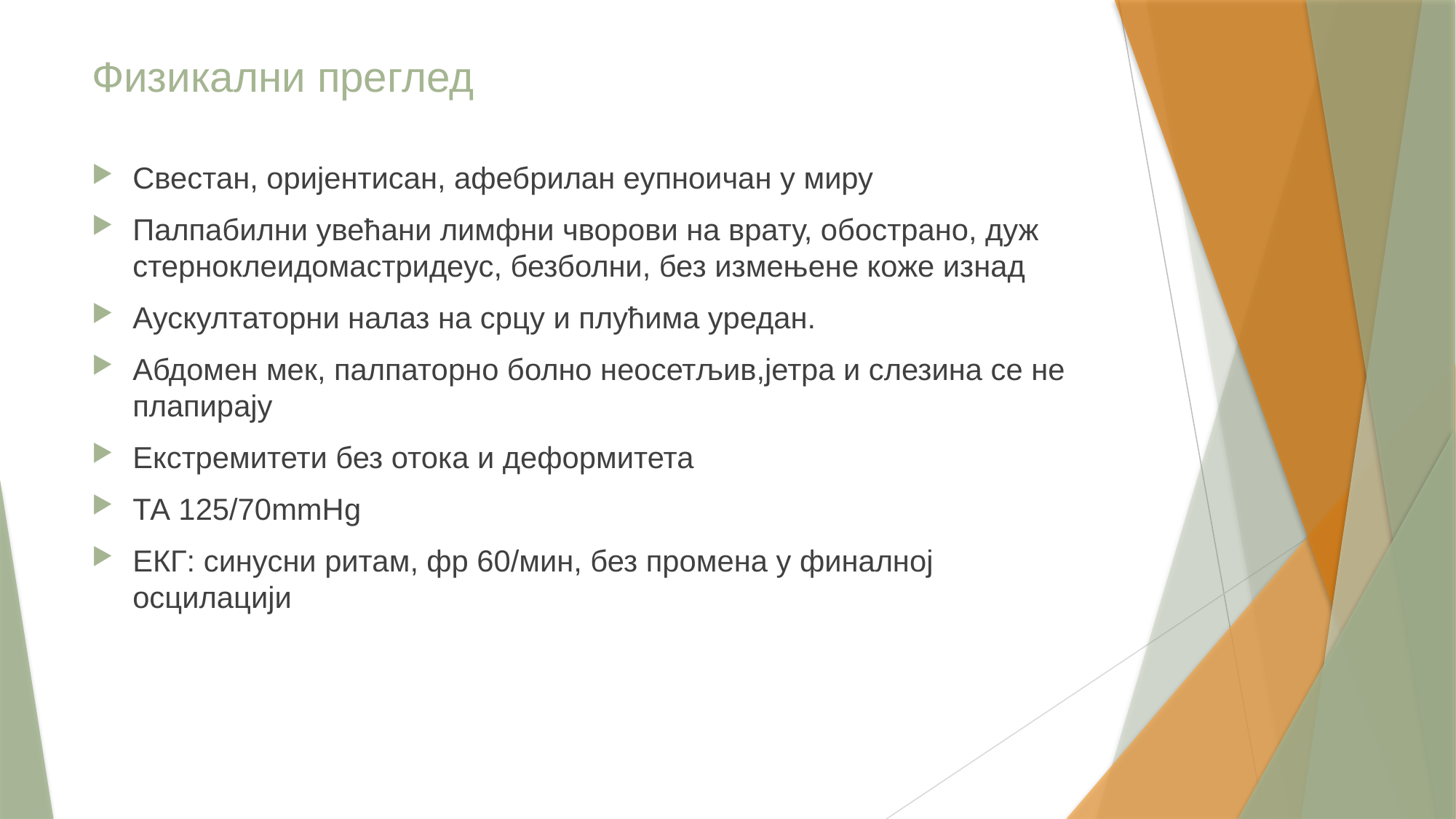

# Физикални преглед
Свестан, оријентисан, афебрилан еупноичан у миру
Палпабилни увећани лимфни чворови на врату, обострано, дуж стерноклеидомастридеус, безболни, без измењене коже изнад
Аускултаторни налаз на срцу и плућима уредан.
Абдомен мек, палпаторно болно неосетљив,јетра и слезина се не плапирају
Екстремитети без отока и деформитета
ТА 125/70mmHg
ЕКГ: синусни ритам, фр 60/мин, без промена у финалној осцилацији